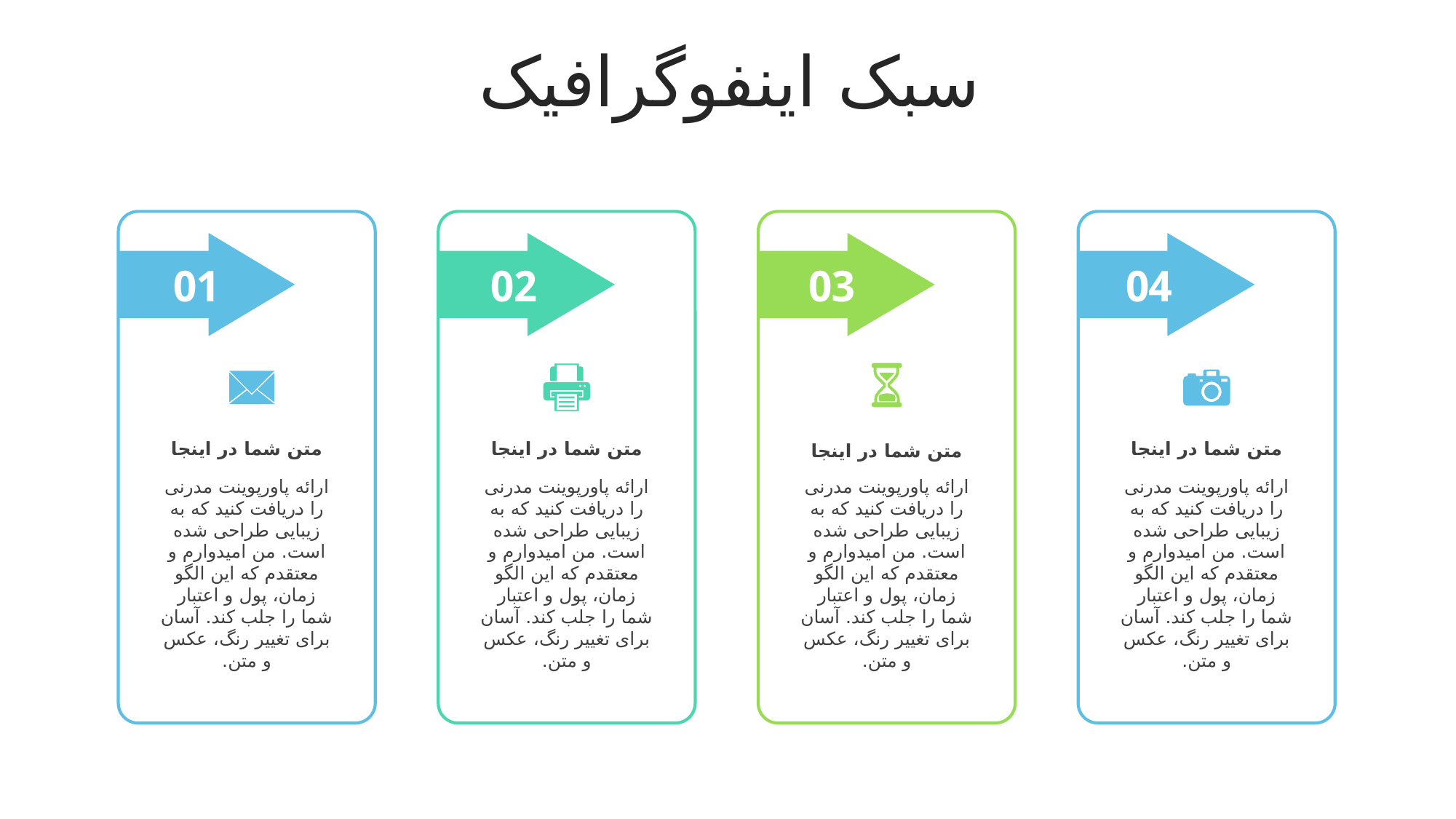

سبک اینفوگرافیک

01
02
03
04

متن شما در اینجا
ارائه پاورپوینت مدرنی را دریافت کنید که به زیبایی طراحی شده است. من امیدوارم و معتقدم که این الگو زمان، پول و اعتبار شما را جلب کند. آسان برای تغییر رنگ، عکس و متن.
متن شما در اینجا
ارائه پاورپوینت مدرنی را دریافت کنید که به زیبایی طراحی شده است. من امیدوارم و معتقدم که این الگو زمان، پول و اعتبار شما را جلب کند. آسان برای تغییر رنگ، عکس و متن.
متن شما در اینجا
ارائه پاورپوینت مدرنی را دریافت کنید که به زیبایی طراحی شده است. من امیدوارم و معتقدم که این الگو زمان، پول و اعتبار شما را جلب کند. آسان برای تغییر رنگ، عکس و متن.
متن شما در اینجا
ارائه پاورپوینت مدرنی را دریافت کنید که به زیبایی طراحی شده است. من امیدوارم و معتقدم که این الگو زمان، پول و اعتبار شما را جلب کند. آسان برای تغییر رنگ، عکس و متن.